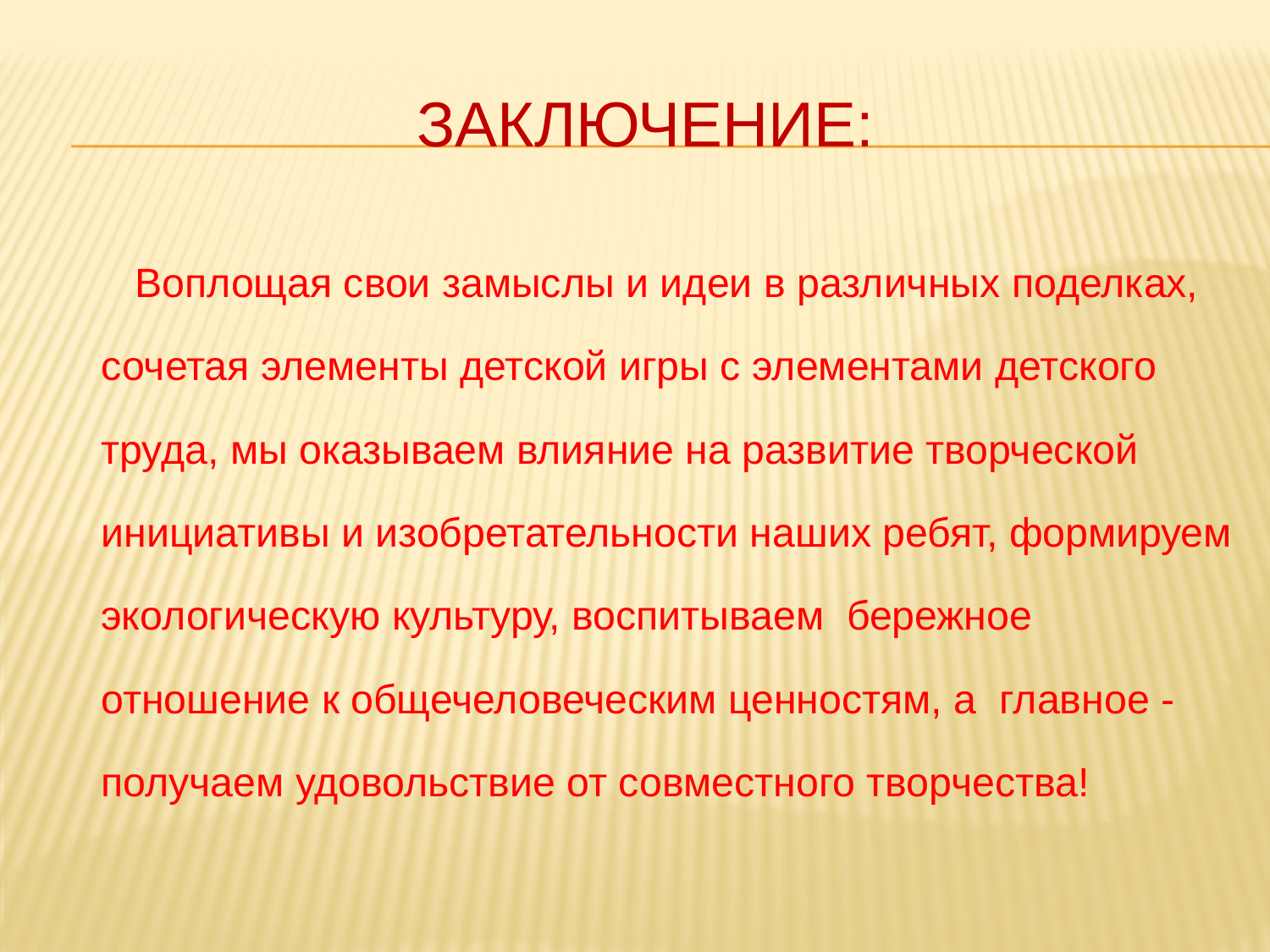

# Заключение:
       Воплощая свои замыслы и идеи в различных поделках, сочетая элементы детской игры с элементами детского труда, мы оказываем влияние на развитие творческой инициативы и изобретательности наших ребят, формируем экологическую культуру, воспитываем  бережное отношение к общечеловеческим ценностям, а  главное - получаем удовольствие от совместного творчества!